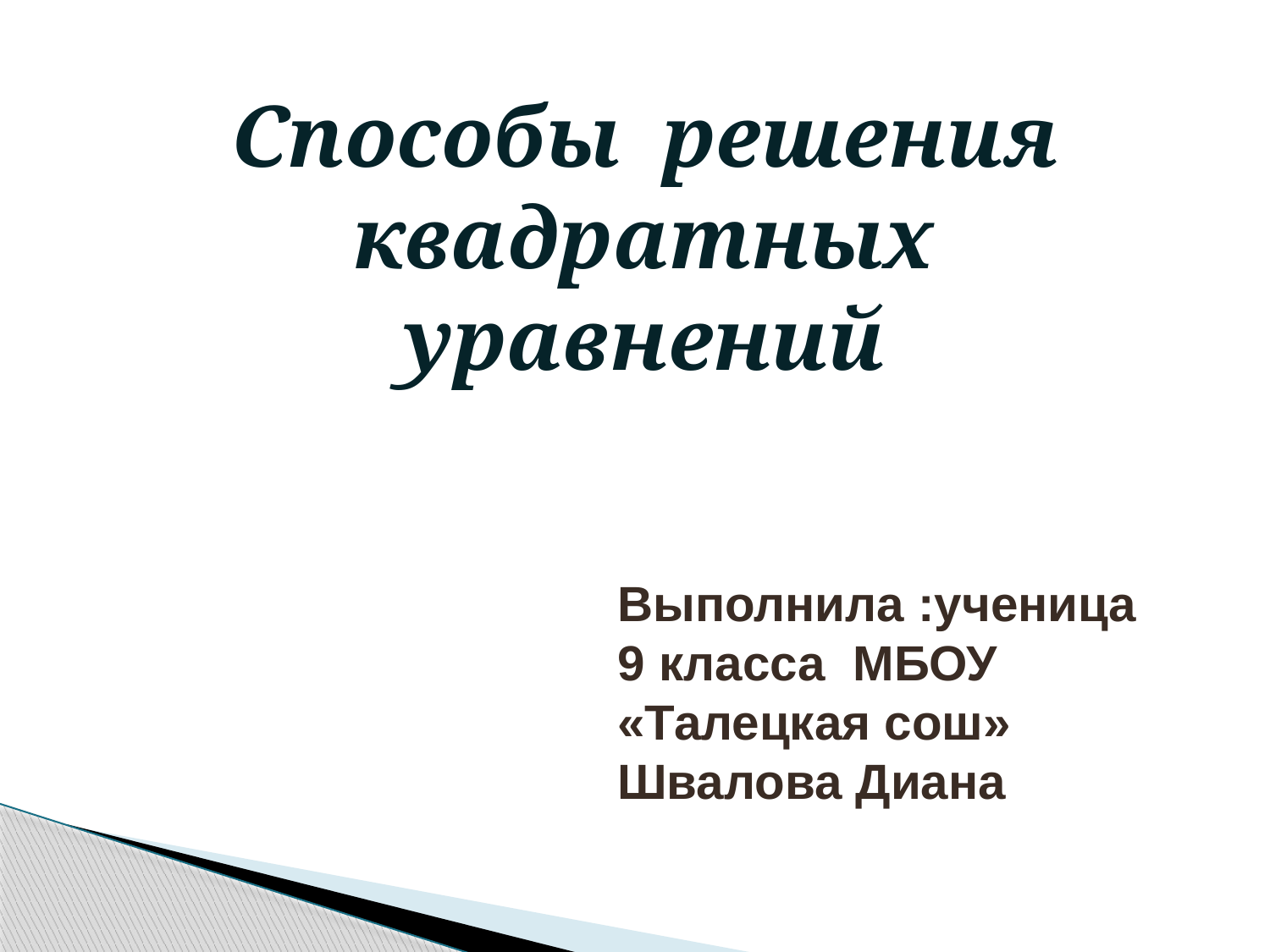

Способы  решения квадратных уравнений
Выполнила :ученица 9 класса  МБОУ «Талецкая сош» Швалова Диана